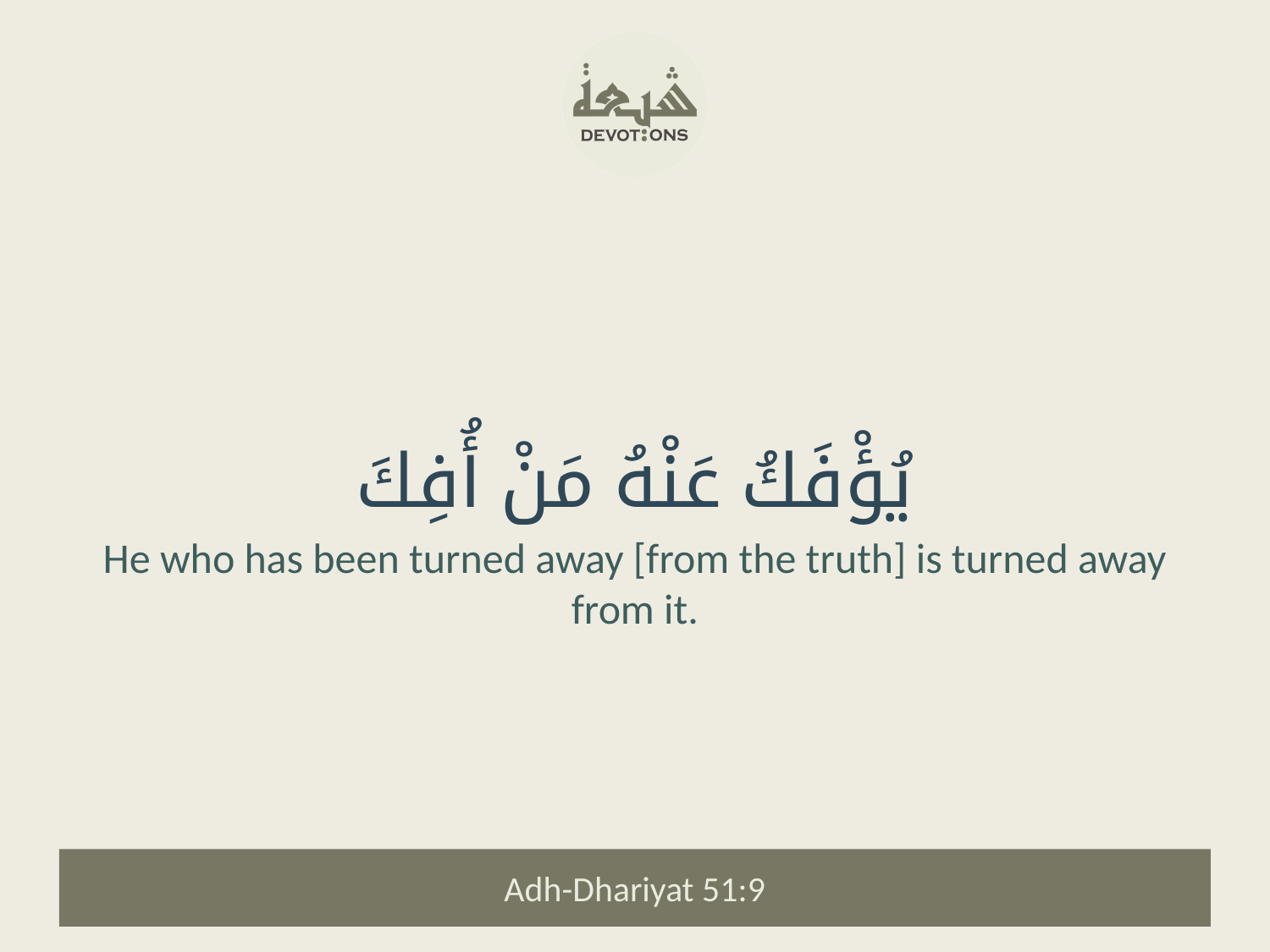

يُؤْفَكُ عَنْهُ مَنْ أُفِكَ
He who has been turned away [from the truth] is turned away from it.
Adh-Dhariyat 51:9